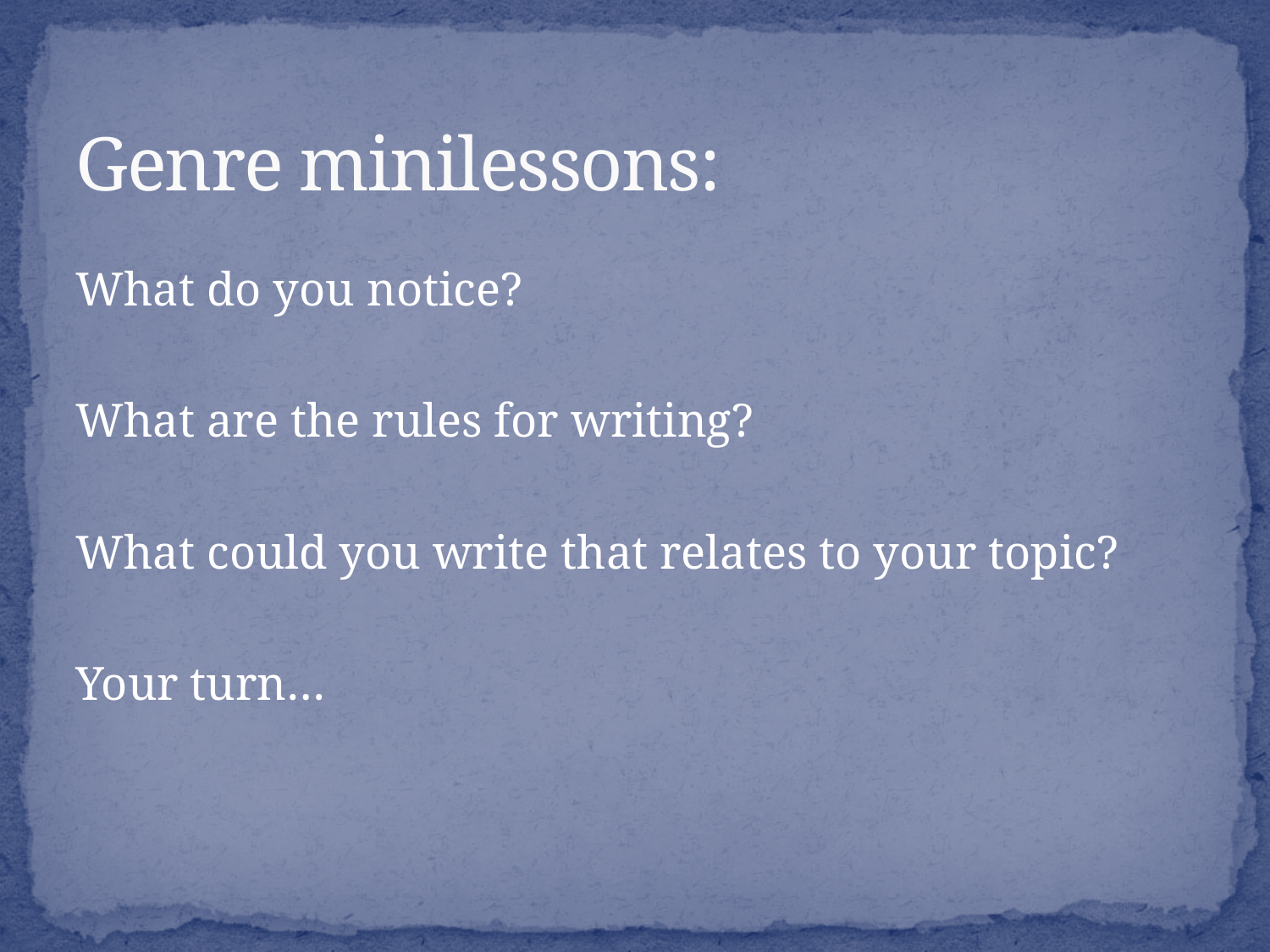

# Genre minilessons:
What do you notice?

What are the rules for writing?

What could you write that relates to your topic?

Your turn…